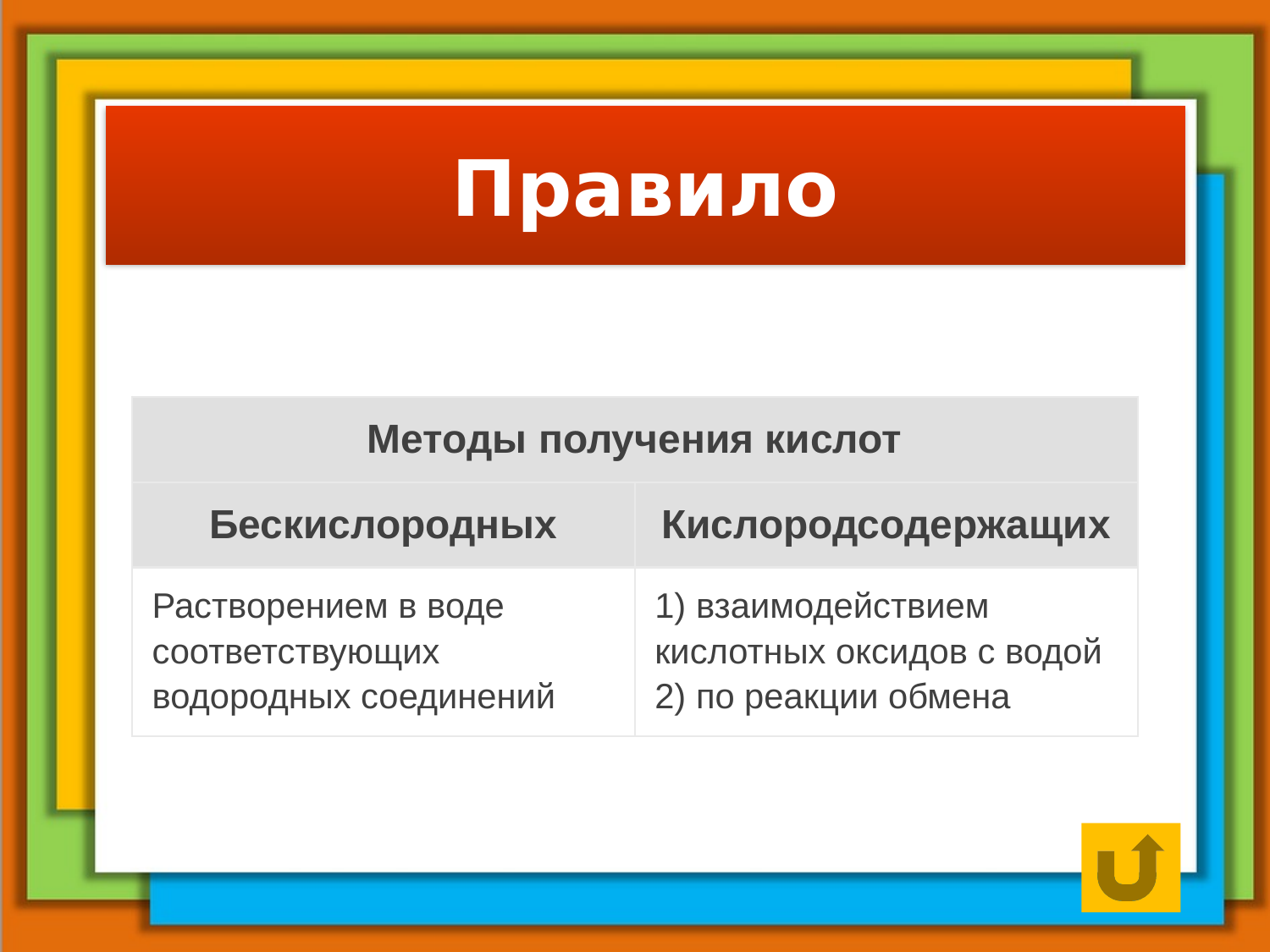

# Правило

| Методы получения кислот |  |
| --- | --- |
| Бескислородных | Кислородсодержащих |
| Растворением в воде соответствующих водородных соединений | 1) взаимодействием кислотных оксидов с водой 2) по реакции обмена |